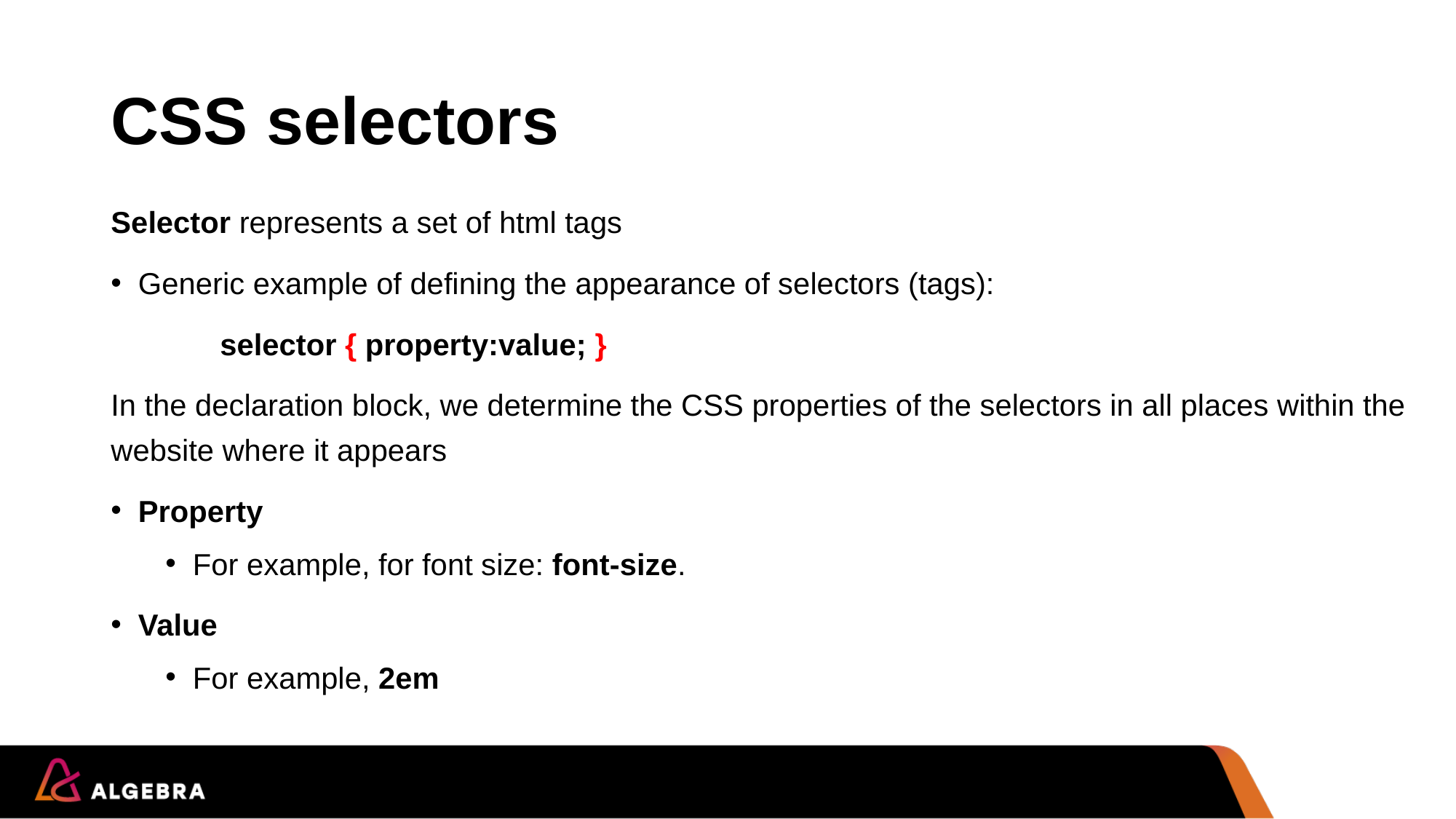

# CSS selectors
Selector represents a set of html tags
Generic example of defining the appearance of selectors (tags):
	selector { property:value; }
In the declaration block, we determine the CSS properties of the selectors in all places within the website where it appears
Property
For example, for font size: font-size.
Value
For example, 2em